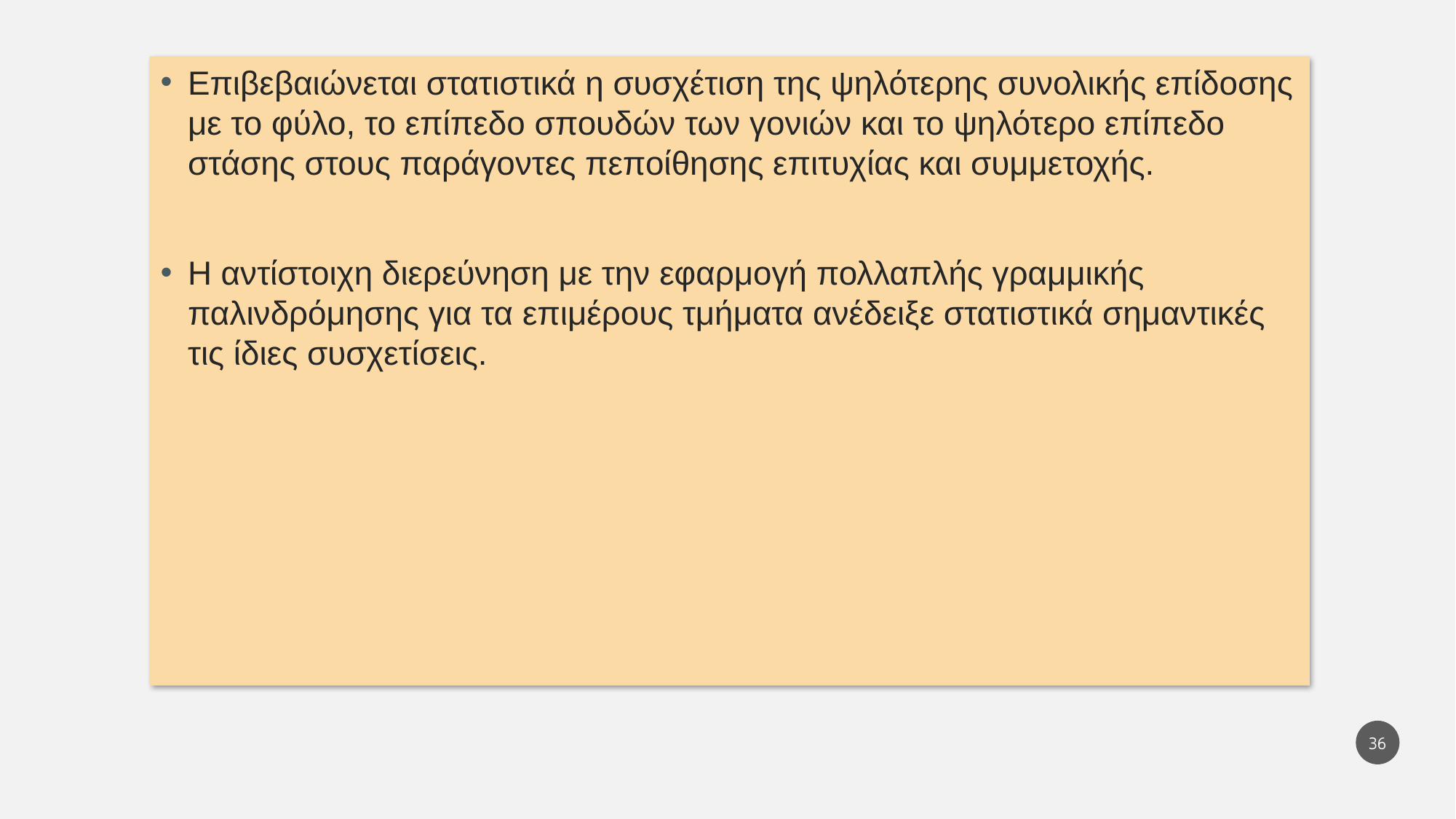

Επιβεβαιώνεται στατιστικά η συσχέτιση της ψηλότερης συνολικής επίδοσης με το φύλο, το επίπεδο σπουδών των γονιών και το ψηλότερο επίπεδο στάσης στους παράγοντες πεποίθησης επιτυχίας και συμμετοχής.

Η αντίστοιχη διερεύνηση με την εφαρμογή πολλαπλής γραμμικής  παλινδρόμησης για τα επιμέρους τμήματα ανέδειξε στατιστικά σημαντικές τις ίδιες συσχετίσεις.
36